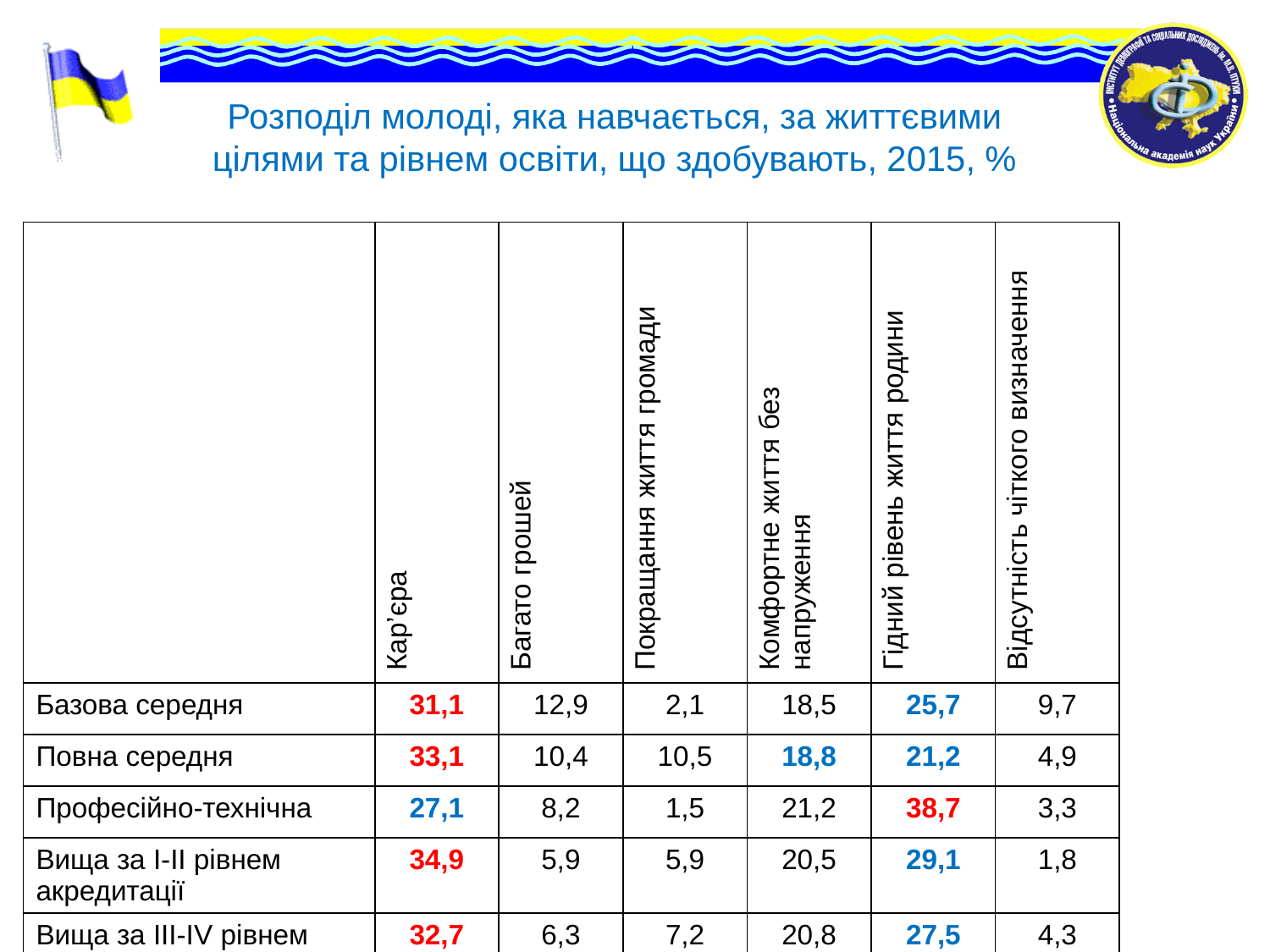

# Розподіл молоді, яка навчається, за життєвими цілями та рівнем освіти, що здобувають, 2015, %
|  | Кар’єра | Багато грошей | Покращання життя громади | Комфортне життя без напруження | Гідний рівень життя родини | Відсутність чіткого визначення |
| --- | --- | --- | --- | --- | --- | --- |
| Базова середня | 31,1 | 12,9 | 2,1 | 18,5 | 25,7 | 9,7 |
| Повна середня | 33,1 | 10,4 | 10,5 | 18,8 | 21,2 | 4,9 |
| Професійно-технічна | 27,1 | 8,2 | 1,5 | 21,2 | 38,7 | 3,3 |
| Вища за І-ІІ рівнем акредитації | 34,9 | 5,9 | 5,9 | 20,5 | 29,1 | 1,8 |
| Вища за ІІІ-ІV рівнем акредитації | 32,7 | 6,3 | 7,2 | 20,8 | 27,5 | 4,3 |
| Післядипломна | 33,0 | 0,0 | 10,7 | 20,5 | 35,8 | 0,0 |
| В середньому | 32,0 | 7,9 | 6,5 | 20,2 | 28,2 | 4,3 |